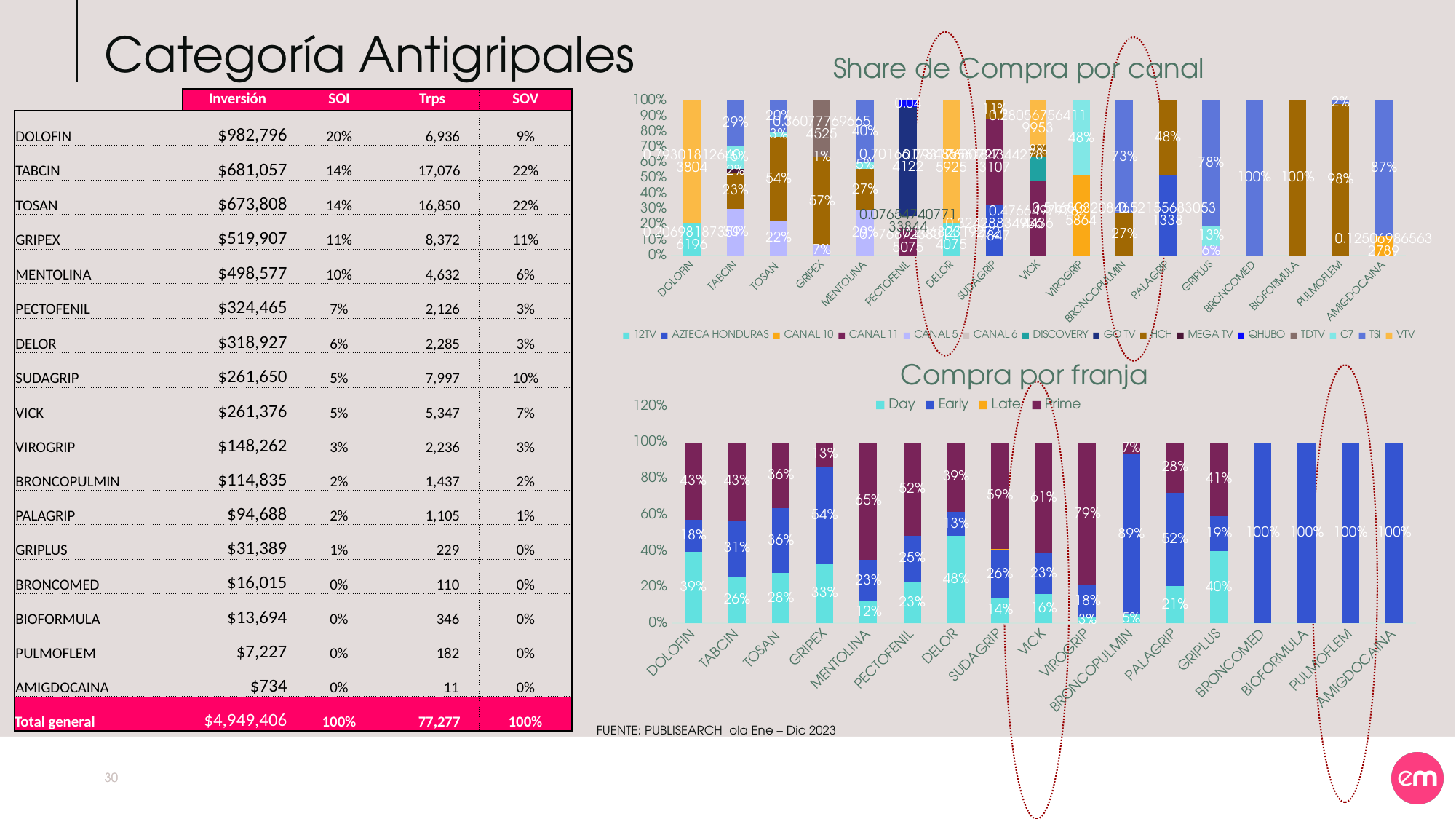

# Categoría Antigripales

### Chart: Share de Compra por canal

| Category | 12TV | AZTECA HONDURAS | CANAL 10 | CANAL 11 | CANAL 5 | CANAL 6 | DISCOVERY | GO TV | HCH | MEGA TV | QHUBO | TDTV | C7 | TSI | VTV |
|---|---|---|---|---|---|---|---|---|---|---|---|---|---|---|---|
| DOLOFIN | 0.20698187359619602 | None | None | None | None | None | None | None | None | None | None | None | None | None | 0.793018126403804 |
| TABCIN | None | None | None | None | 0.2997183232111347 | None | None | None | 0.23355480623958577 | 0.024741759315234514 | None | None | 0.15275611045033696 | 0.2876226253487837 | None |
| TOSAN  | None | None | None | None | 0.2209351439335224 | None | None | None | 0.544094549870654 | None | None | None | 0.03368821989170936 | 0.20118212988597275 | None |
| GRIPEX | None | None | None | None | 0.0650787823325811 | None | None | None | 0.5685163256393267 | 0.005627195373566899 | None | 0.36077769665452536 | None | None | None |
| MENTOLINA | None | None | None | None | 0.29231166897401967 | None | None | None | 0.2658781190378528 | None | None | None | 0.04597967327560485 | 0.3958305387125227 | None |
| PECTOFENIL | None | None | None | 0.17687238014507495 | None | 0.07654740771338442 | None | 0.7016617848641216 | None | None | 0.04 | None | None | None | 0.0 |
| DELOR | 0.20682319272407537 | None | None | None | None | None | None | None | None | None | None | None | None | None | 0.7931768072759247 |
| SUDAGRIP | None | 0.324288349367847 | None | 0.561843442783107 | None | None | None | None | 0.11332442544084222 | None | None | None | None | None | None |
| VICK | None | None | None | 0.4766497976244358 | None | None | 0.1591336607684135 | None | 0.07530525531512404 | None | None | None | None | None | 0.280567564119953 |
| VIROGRIP | None | None | 0.5168032084658639 | None | None | None | None | None | None | None | None | None | 0.483196791534136 | None | None |
| BRONCOPULMIN | None | None | None | None | None | None | None | None | 0.27437375841855344 | None | None | None | None | 0.7256262415814466 | None |
| PALAGRIP | None | 0.5215568305313383 | None | None | None | None | None | None | 0.4784431694686618 | None | None | None | None | None | None |
| GRIPLUS | None | None | None | None | 0.05549072835666197 | None | None | None | None | None | None | None | 0.13064525574562982 | 0.776870196993267 | None |
| BRONCOMED | None | None | None | None | None | None | None | None | None | None | None | None | None | 1.0 | None |
| BIOFORMULA | None | None | None | None | None | None | None | None | 1.0 | None | None | None | None | None | None |
| PULMOFLEM | None | None | None | None | None | None | None | None | 0.9783965861941674 | None | None | None | None | 0.021603413805832583 | None |
| AMIGDOCAINA | None | None | 0.12506986563278924 | None | None | None | None | None | None | None | None | None | None | 0.8749301343672108 | None |
|  | Inversión | SOI | Trps | SOV |
| --- | --- | --- | --- | --- |
| DOLOFIN | $982,796 | 20% | 6,936 | 9% |
| TABCIN | $681,057 | 14% | 17,076 | 22% |
| TOSAN | $673,808 | 14% | 16,850 | 22% |
| GRIPEX | $519,907 | 11% | 8,372 | 11% |
| MENTOLINA | $498,577 | 10% | 4,632 | 6% |
| PECTOFENIL | $324,465 | 7% | 2,126 | 3% |
| DELOR | $318,927 | 6% | 2,285 | 3% |
| SUDAGRIP | $261,650 | 5% | 7,997 | 10% |
| VICK | $261,376 | 5% | 5,347 | 7% |
| VIROGRIP | $148,262 | 3% | 2,236 | 3% |
| BRONCOPULMIN | $114,835 | 2% | 1,437 | 2% |
| PALAGRIP | $94,688 | 2% | 1,105 | 1% |
| GRIPLUS | $31,389 | 1% | 229 | 0% |
| BRONCOMED | $16,015 | 0% | 110 | 0% |
| BIOFORMULA | $13,694 | 0% | 346 | 0% |
| PULMOFLEM | $7,227 | 0% | 182 | 0% |
| AMIGDOCAINA | $734 | 0% | 11 | 0% |
| Total general | $4,949,406 | 100% | 77,277 | 100% |

### Chart: Compra por franja

| Category | Day | Early | Late | Prime |
|---|---|---|---|---|
| DOLOFIN | 0.3947578880393294 | 0.17605713768777623 | None | 0.42918497427289437 |
| TABCIN | 0.25715480898194176 | 0.3116848574875237 | None | 0.4306360286547723 |
| TOSAN  | 0.27778589167180856 | 0.356969988149857 | None | 0.36353335471938963 |
| GRIPEX | 0.3283652521880064 | 0.5381252470216974 | None | 0.1335095007902963 |
| MENTOLINA | 0.12039348147126057 | 0.22988847049587383 | None | 0.6486918563911513 |
| PECTOFENIL | 0.23034806430713617 | 0.25304003599369157 | None | 0.5166118996991721 |
| DELOR | 0.4834863367105207 | 0.1313034943706952 | None | 0.3852101689187841 |
| SUDAGRIP | 0.14206073708844716 | 0.2594257108351943 | 0.010153399636135011 | 0.5883601524402235 |
| VICK | 0.16197046235079507 | 0.22660023861661355 | None | 0.6064392476528344 |
| VIROGRIP | 0.032970429298435154 | 0.17688451888106682 | None | 0.7901450518204981 |
| BRONCOPULMIN | 0.04747540142484778 | 0.8874032533724969 | None | 0.06512134520265535 |
| PALAGRIP | 0.20556803677801602 | 0.5150987245318317 | None | 0.2793332386901522 |
| GRIPLUS | 0.39916114262484637 | 0.19390684942629952 | None | 0.4069320079488541 |
| BRONCOMED | None | 1.0 | None | None |
| BIOFORMULA | None | 1.0 | None | None |
| PULMOFLEM | None | 1.0 | None | None |
| AMIGDOCAINA | None | 1.0 | None | None |

FUENTE: PUBLISEARCH  ola Ene – Dic 2023

30
30